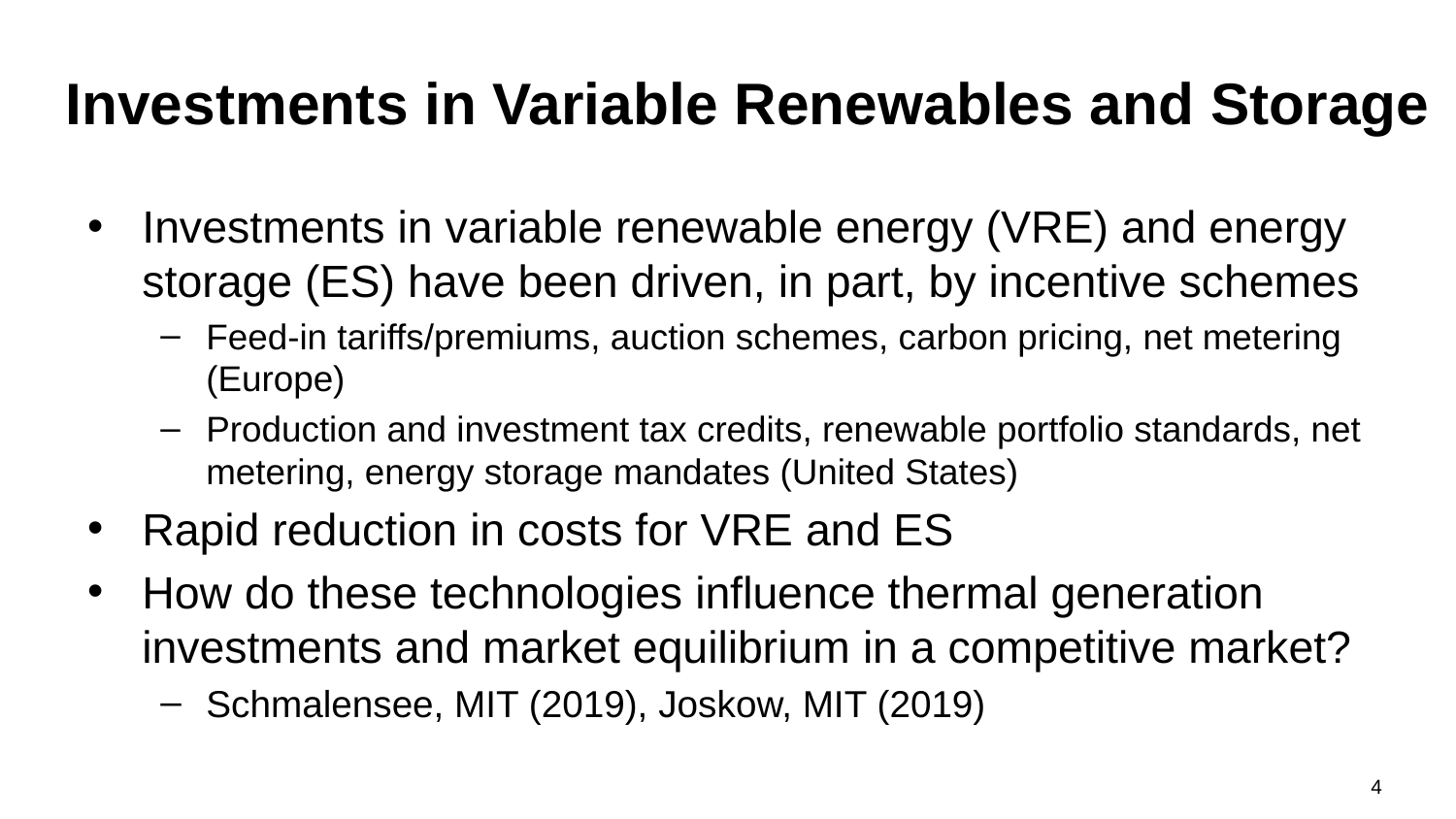

# Investments in Variable Renewables and Storage
Investments in variable renewable energy (VRE) and energy storage (ES) have been driven, in part, by incentive schemes
Feed-in tariffs/premiums, auction schemes, carbon pricing, net metering (Europe)
Production and investment tax credits, renewable portfolio standards, net metering, energy storage mandates (United States)
Rapid reduction in costs for VRE and ES
How do these technologies influence thermal generation investments and market equilibrium in a competitive market?
Schmalensee, MIT (2019), Joskow, MIT (2019)